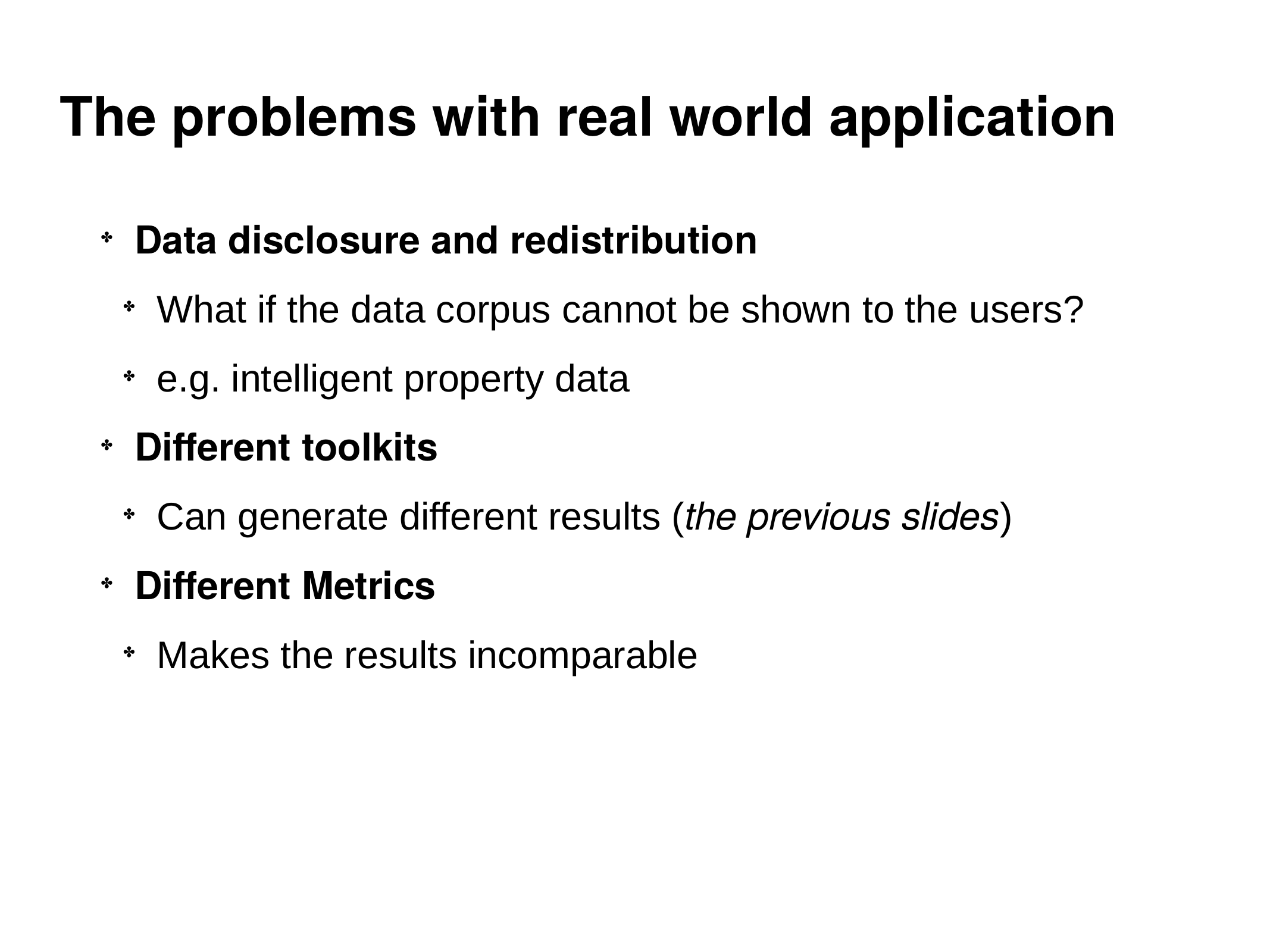

# The problems with real world application
 Data disclosure and redistribution
 What if the data corpus cannot be shown to the users?
 e.g. intelligent property data
 Different toolkits
 Can generate different results (the previous slides)
 Different Metrics
 Makes the results incomparable
72